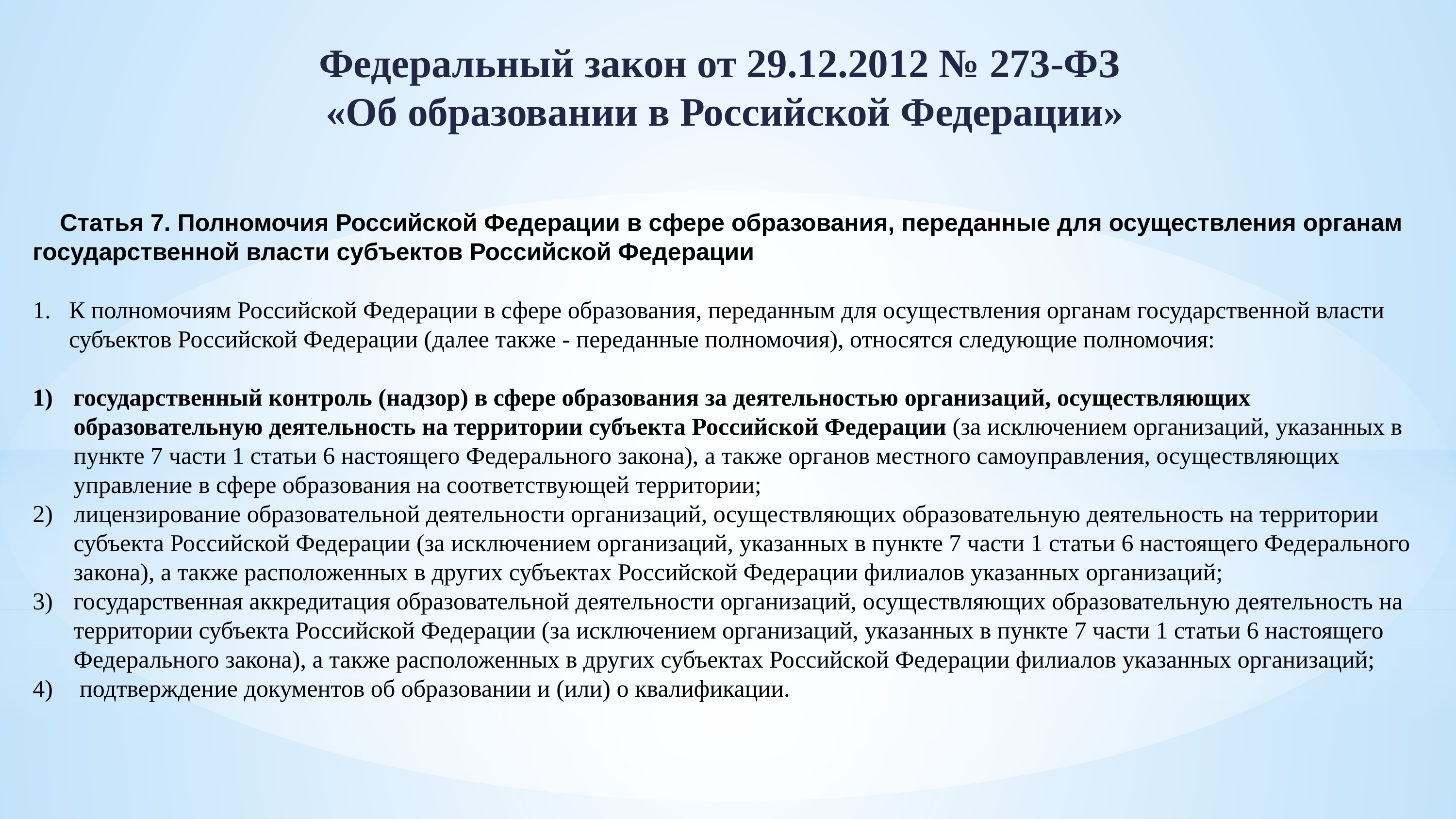

Федеральный закон от 29.12.2012 № 273-ФЗ
«Об образовании в Российской Федерации»
Статья 7. Полномочия Российской Федерации в сфере образования, переданные для осуществления органам государственной власти субъектов Российской Федерации

К полномочиям Российской Федерации в сфере образования, переданным для осуществления органам государственной власти субъектов Российской Федерации (далее также - переданные полномочия), относятся следующие полномочия:

государственный контроль (надзор) в сфере образования за деятельностью организаций, осуществляющих образовательную деятельность на территории субъекта Российской Федерации (за исключением организаций, указанных в пункте 7 части 1 статьи 6 настоящего Федерального закона), а также органов местного самоуправления, осуществляющих управление в сфере образования на соответствующей территории;
лицензирование образовательной деятельности организаций, осуществляющих образовательную деятельность на территории субъекта Российской Федерации (за исключением организаций, указанных в пункте 7 части 1 статьи 6 настоящего Федерального закона), а также расположенных в других субъектах Российской Федерации филиалов указанных организаций;
государственная аккредитация образовательной деятельности организаций, осуществляющих образовательную деятельность на территории субъекта Российской Федерации (за исключением организаций, указанных в пункте 7 части 1 статьи 6 настоящего Федерального закона), а также расположенных в других субъектах Российской Федерации филиалов указанных организаций;
 подтверждение документов об образовании и (или) о квалификации.